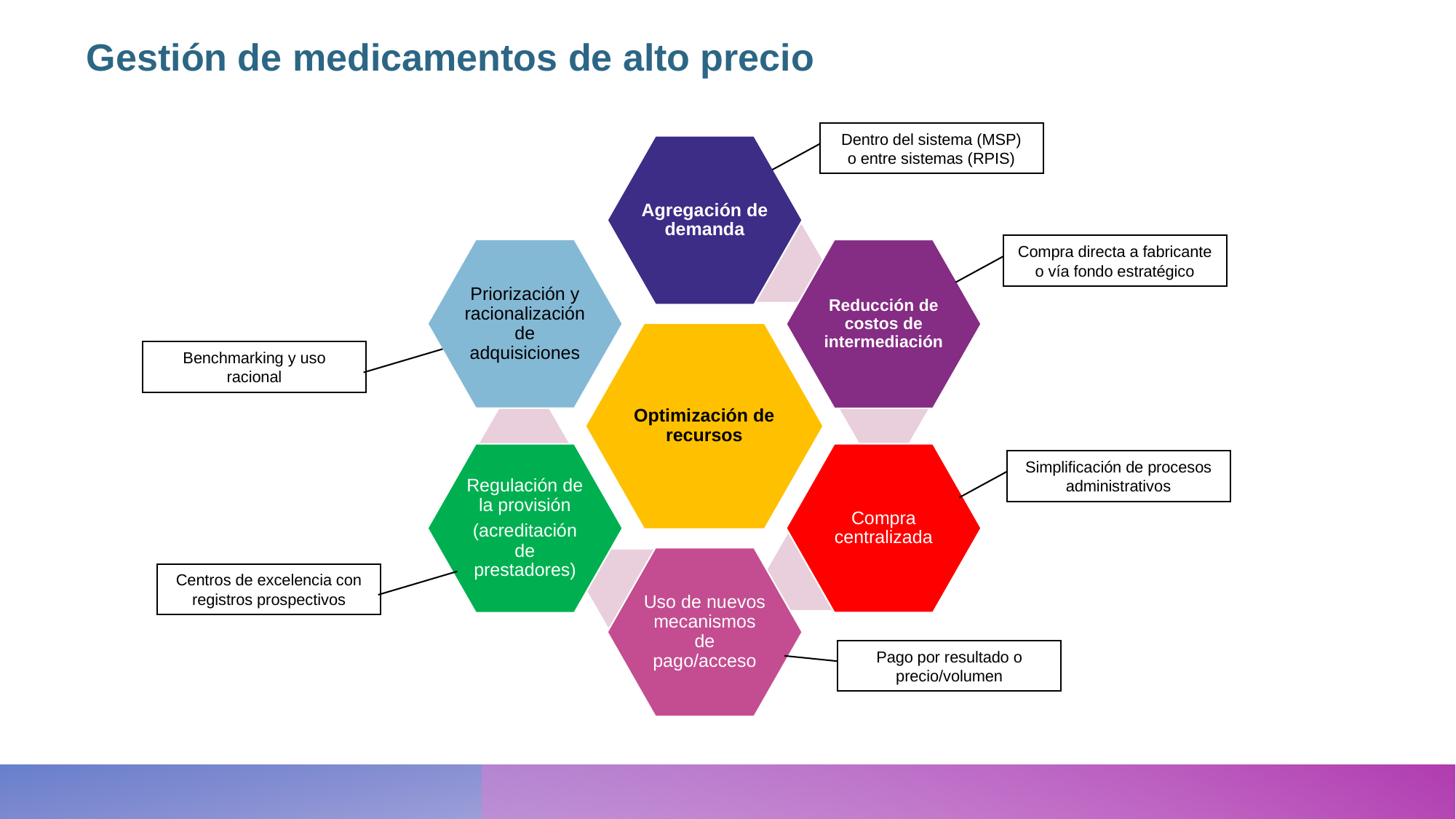

# Gestión de medicamentos de alto precio
Dentro del sistema (MSP)
o entre sistemas (RPIS)
Optimización de recursos
Agregación de demanda
Reducción de costos de intermediación
Compra centralizada
Uso de nuevos mecanismos de pago/acceso
Regulación de la provisión
(acreditación de prestadores)
Priorización y racionalización de adquisiciones
Compra directa a fabricante
o vía fondo estratégico
Benchmarking y uso racional
Simplificación de procesos administrativos
Centros de excelencia con registros prospectivos
Pago por resultado o precio/volumen